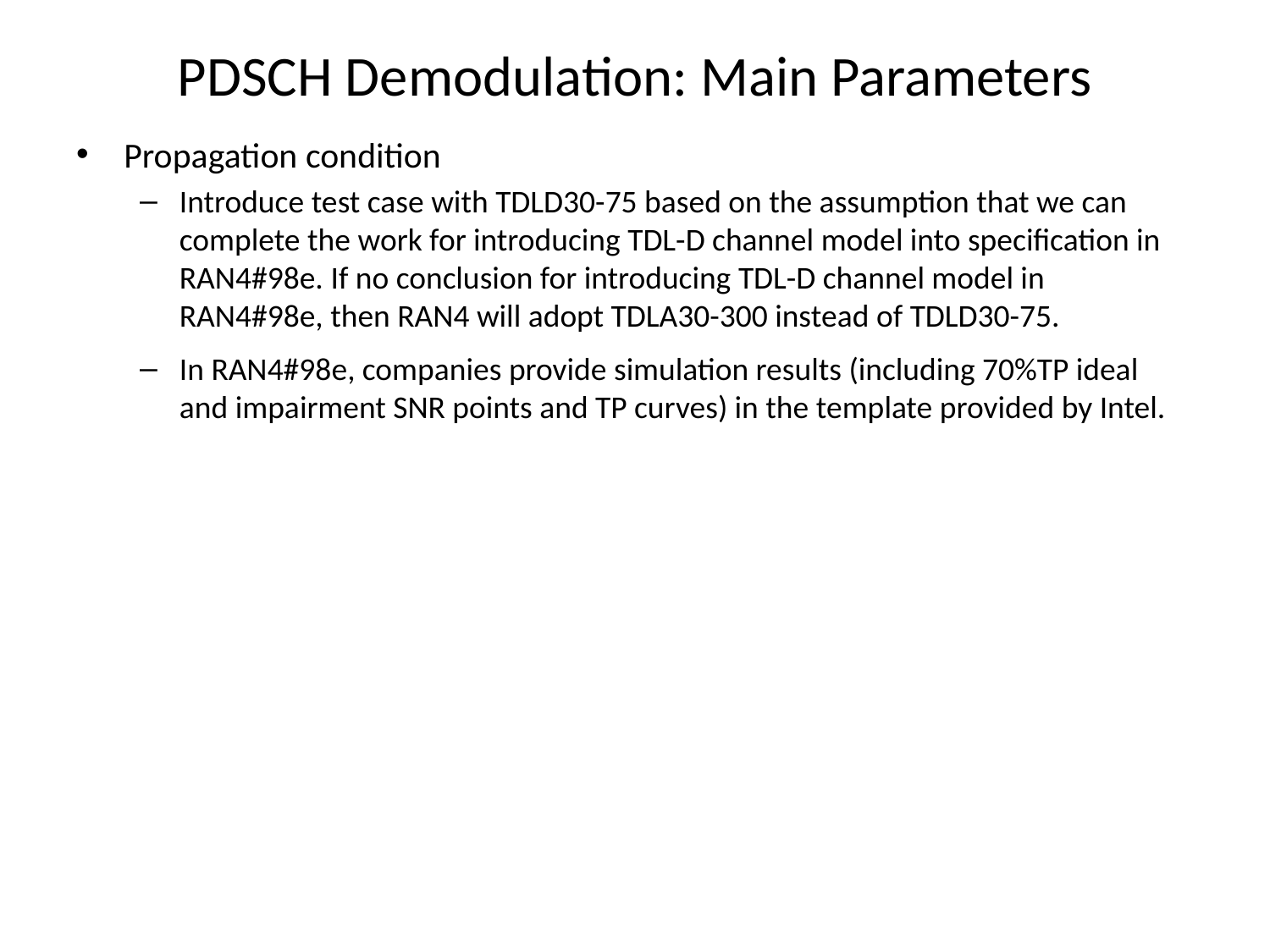

# PDSCH Demodulation: Main Parameters
Propagation condition
Introduce test case with TDLD30-75 based on the assumption that we can complete the work for introducing TDL-D channel model into specification in RAN4#98e. If no conclusion for introducing TDL-D channel model in RAN4#98e, then RAN4 will adopt TDLA30-300 instead of TDLD30-75.
In RAN4#98e, companies provide simulation results (including 70%TP ideal and impairment SNR points and TP curves) in the template provided by Intel.